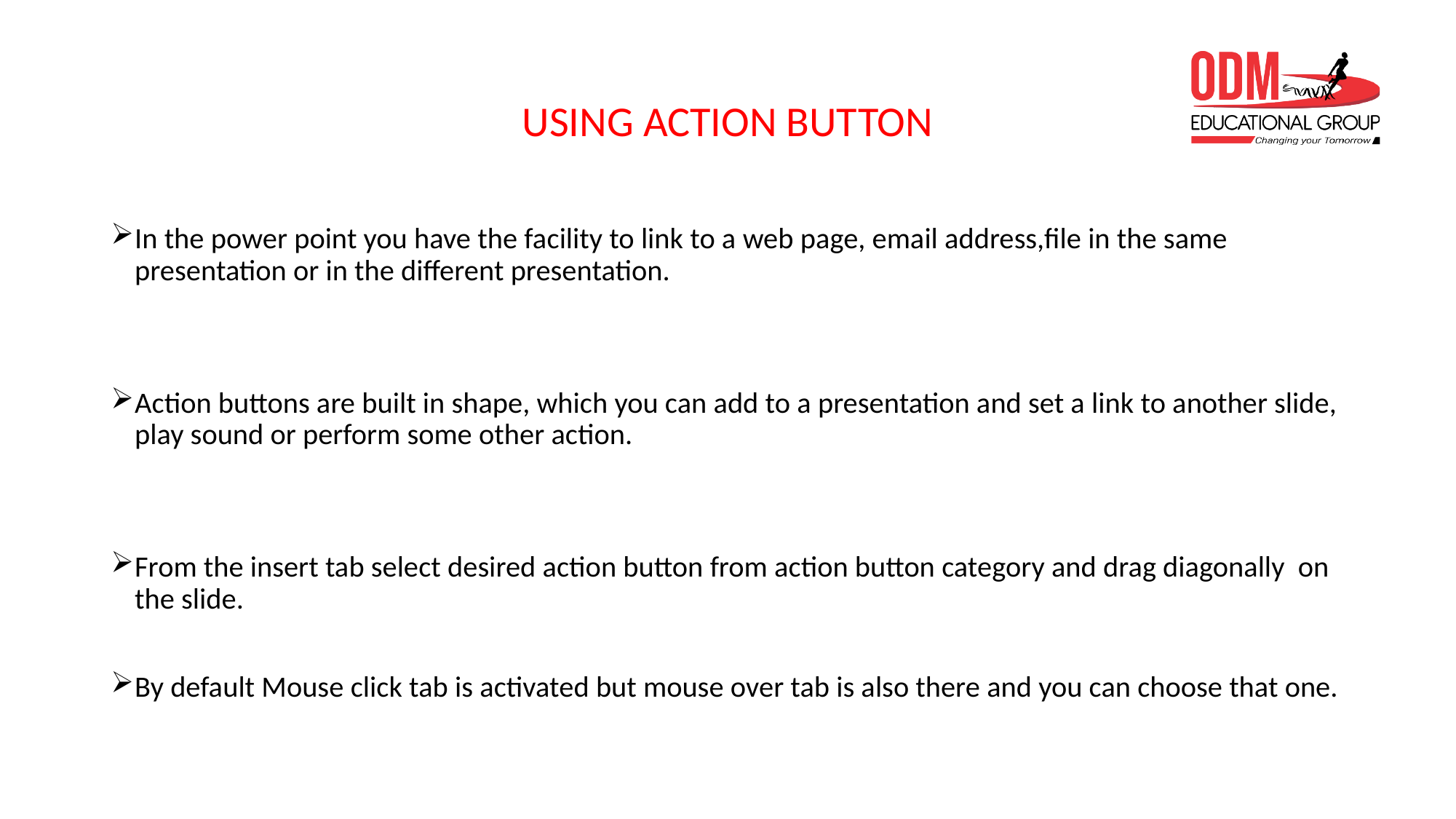

# USING ACTION BUTTON

In the power point you have the facility to link to a web page, email address,file in the same presentation or in the different presentation.

Action buttons are built in shape, which you can add to a presentation and set a link to another slide, play sound or perform some other action.

From the insert tab select desired action button from action button category and drag diagonally  on the slide.

By default Mouse click tab is activated but mouse over tab is also there and you can choose that one.